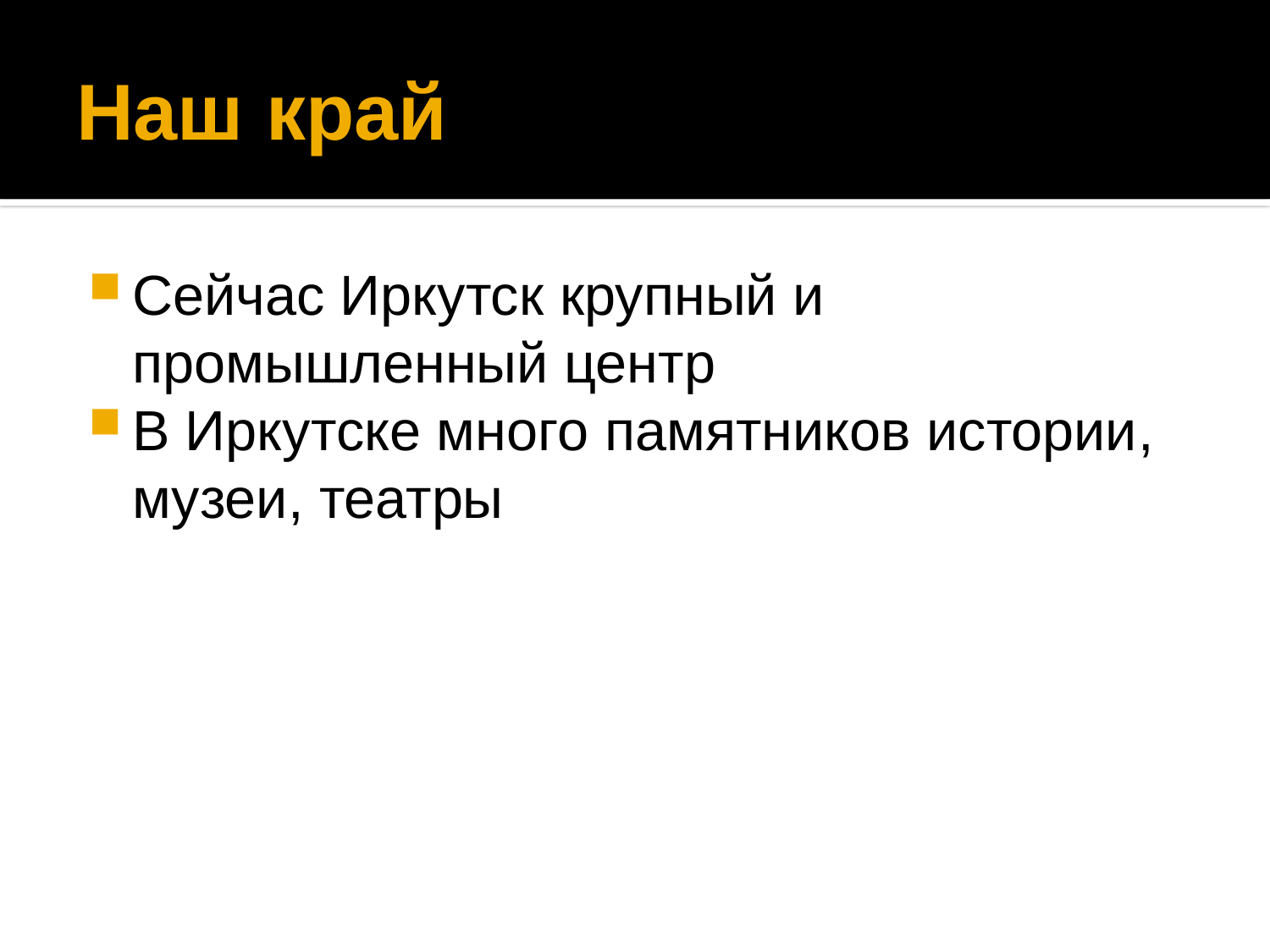

# Наш край
Сейчас Иркутск крупный и промышленный центр
В Иркутске много памятников истории, музеи, театры